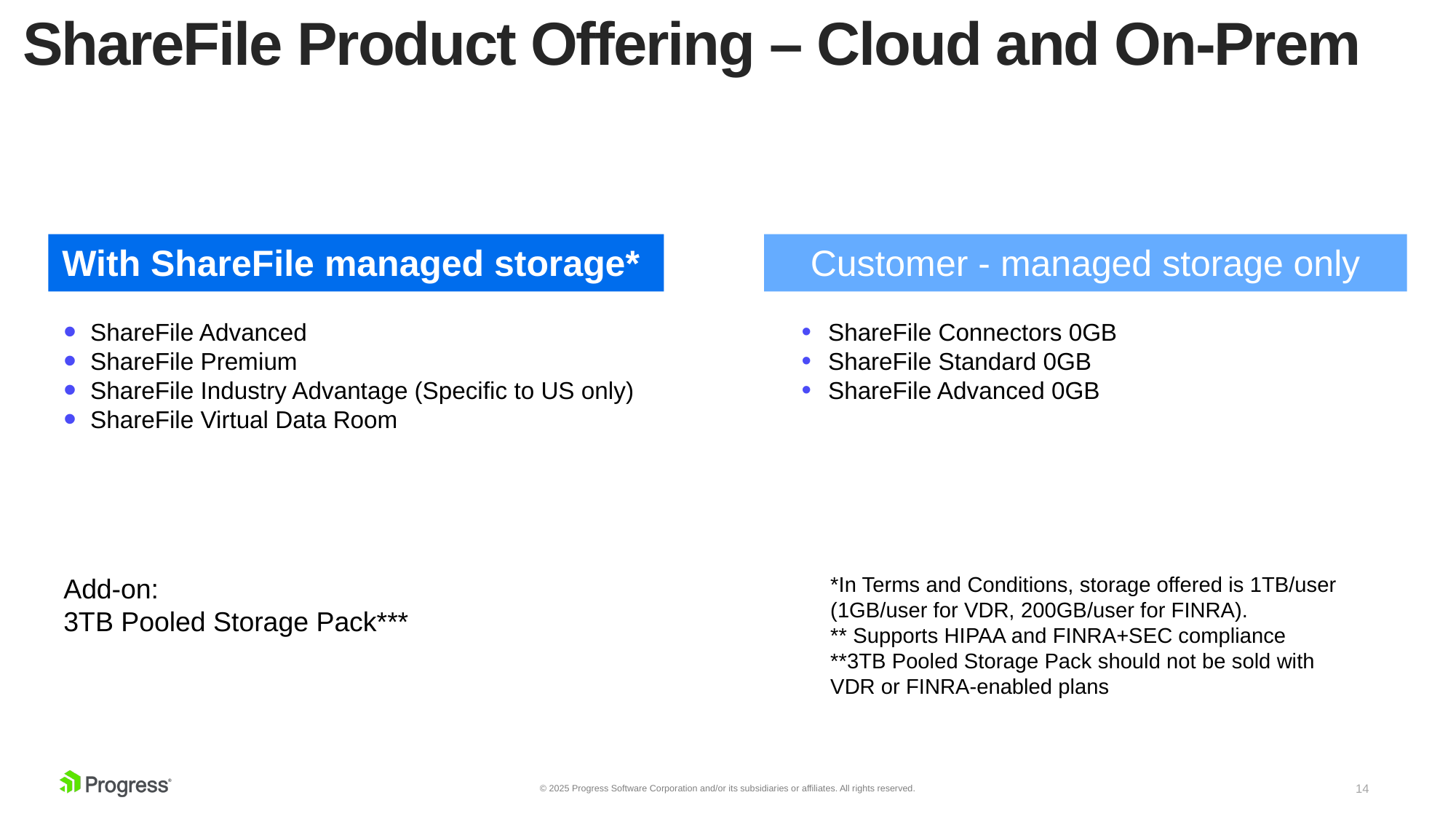

# ShareFile Product Offering – Cloud and On-Prem
With ShareFile managed storage*
Customer - managed storage only
ShareFile Advanced
ShareFile Premium
ShareFile Industry Advantage (Specific to US only)
ShareFile Virtual Data Room
ShareFile Connectors 0GB
ShareFile Standard 0GB
ShareFile Advanced 0GB
Add-on:
3TB Pooled Storage Pack***
*In Terms and Conditions, storage offered is 1TB/user (1GB/user for VDR, 200GB/user for FINRA).
** Supports HIPAA and FINRA+SEC compliance
**3TB Pooled Storage Pack should not be sold with VDR or FINRA-enabled plans